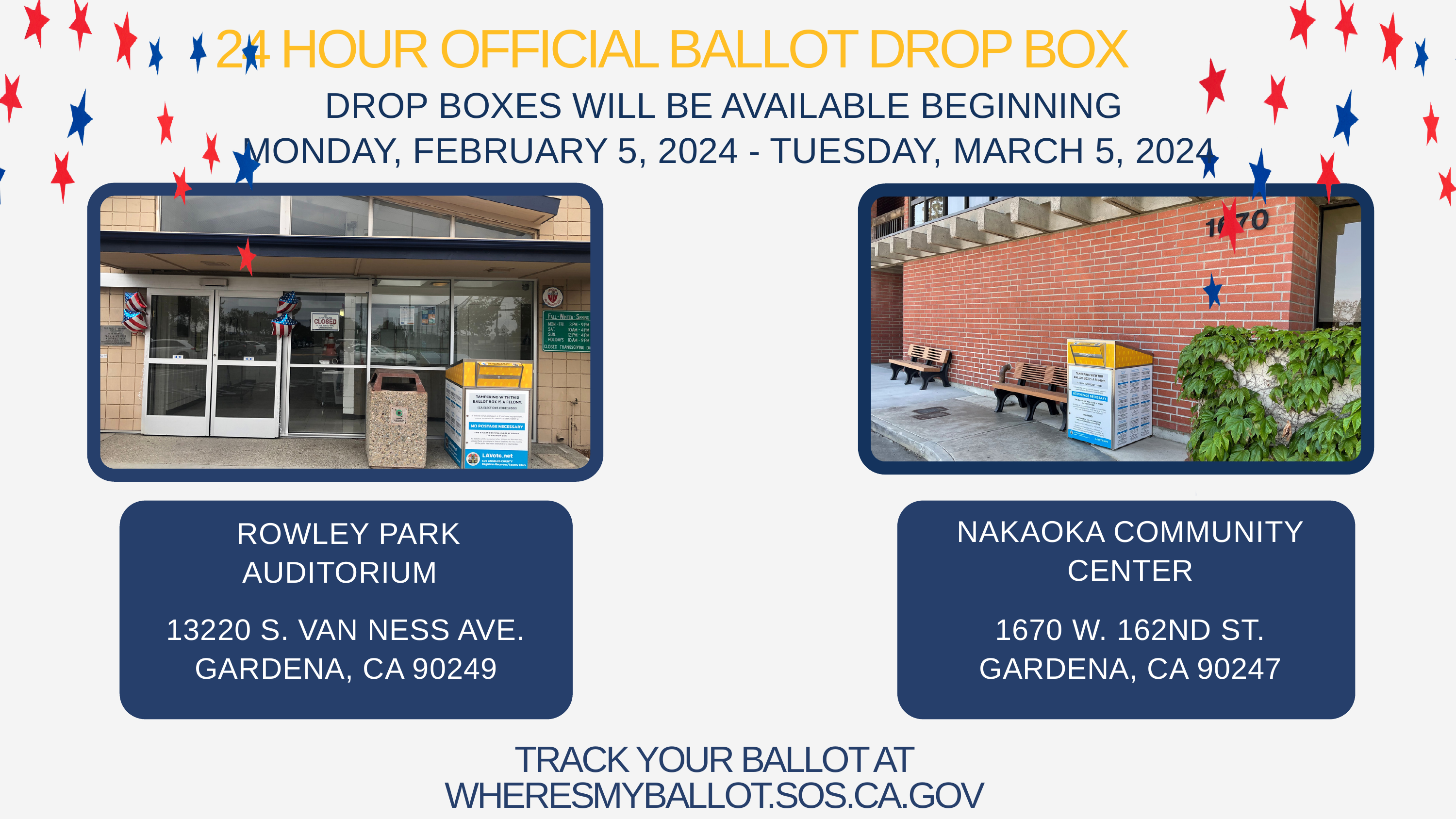

24 HOUR OFFICIAL BALLOT DROP BOX

DROP BOXES WILL BE AVAILABLE BEGINNING
MONDAY, FEBRUARY 5, 2024 - TUESDAY, MARCH 5, 2024

NAKAOKA COMMUNITY CENTER
ROWLEY PARK AUDITORIUM
13220 S. VAN NESS AVE. GARDENA, CA 90249
1670 W. 162ND ST. GARDENA, CA 90247
TRACK YOUR BALLOT AT
WHERESMYBALLOT.SOS.CA.GOV